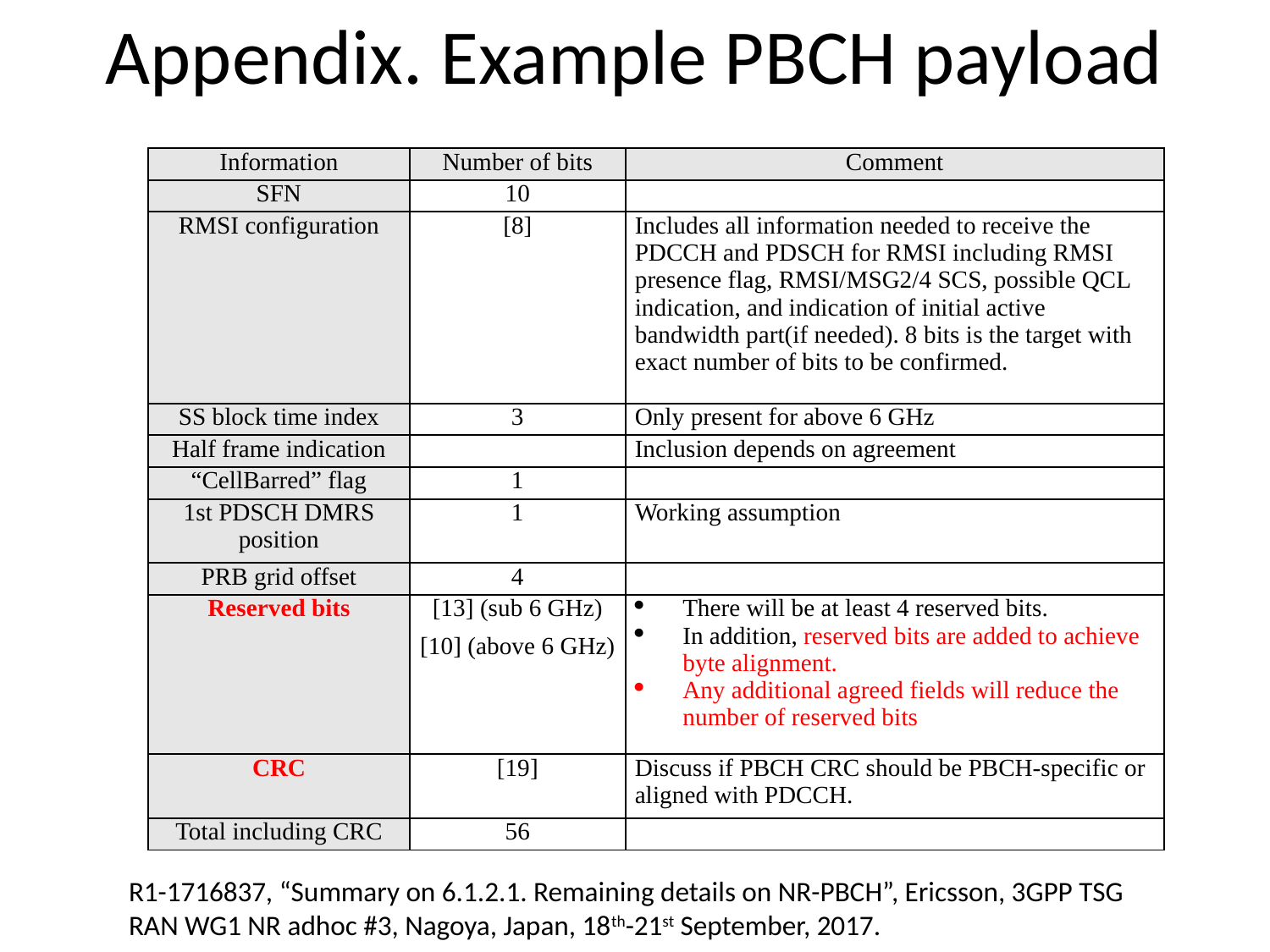

# Appendix. Example PBCH payload
| Information | Number of bits | Comment |
| --- | --- | --- |
| SFN | 10 |  |
| RMSI configuration | [8] | Includes all information needed to receive the PDCCH and PDSCH for RMSI including RMSI presence flag, RMSI/MSG2/4 SCS, possible QCL indication, and indication of initial active bandwidth part(if needed). 8 bits is the target with exact number of bits to be confirmed. |
| SS block time index | 3 | Only present for above 6 GHz |
| Half frame indication |  | Inclusion depends on agreement |
| “CellBarred” flag | 1 |  |
| 1st PDSCH DMRS position | 1 | Working assumption |
| PRB grid offset | 4 |  |
| Reserved bits | [13] (sub 6 GHz) [10] (above 6 GHz) | There will be at least 4 reserved bits. In addition, reserved bits are added to achieve byte alignment. Any additional agreed fields will reduce the number of reserved bits |
| CRC | [19] | Discuss if PBCH CRC should be PBCH-specific or aligned with PDCCH. |
| Total including CRC | 56 |  |
R1-1716837, “Summary on 6.1.2.1. Remaining details on NR-PBCH”, Ericsson, 3GPP TSG RAN WG1 NR adhoc #3, Nagoya, Japan, 18th-21st September, 2017.